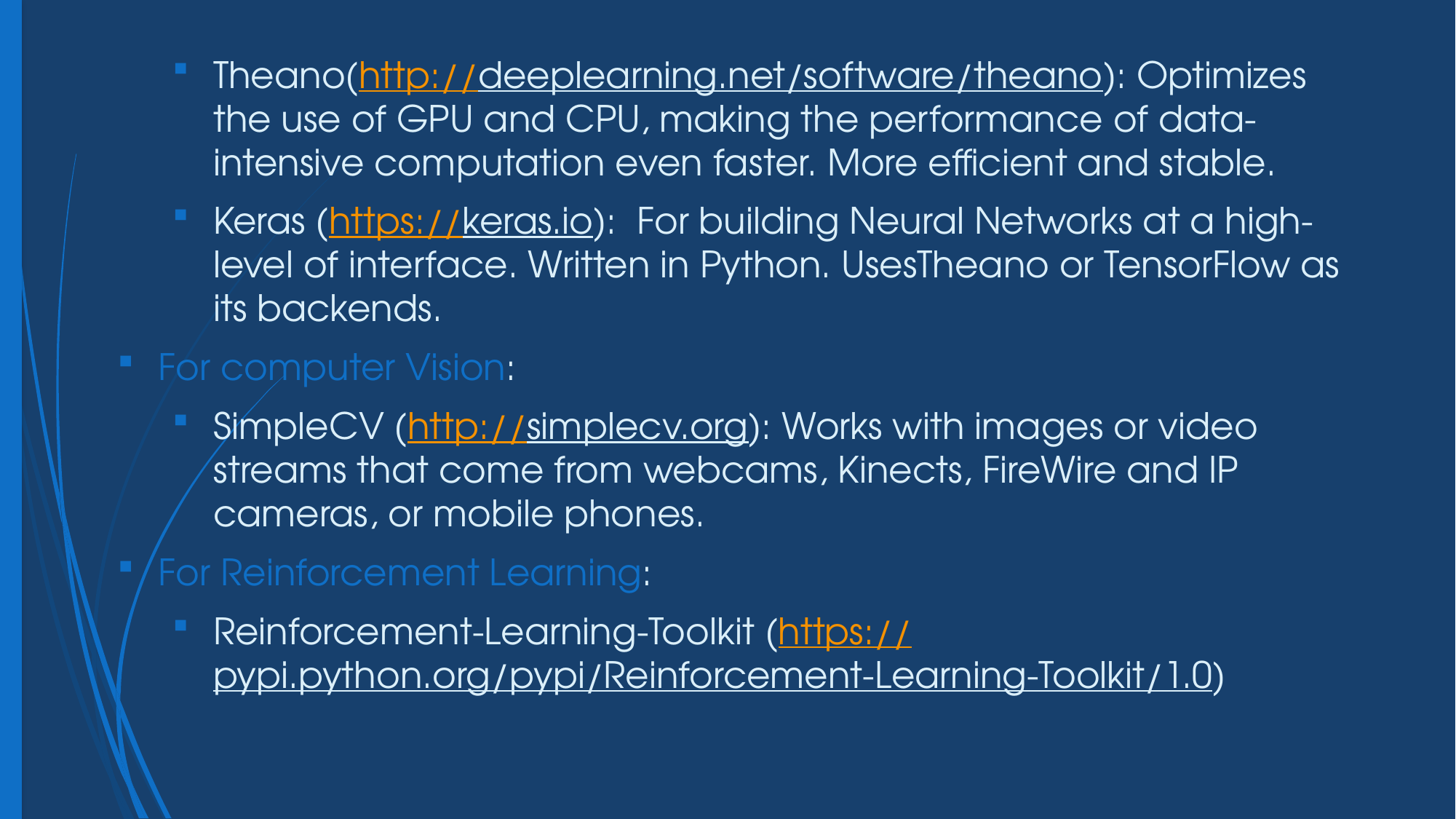

Theano(http://deeplearning.net/software/theano): Optimizes the use of GPU and CPU, making the performance of data-intensive computation even faster. More efficient and stable.
Keras (https://keras.io):  For building Neural Networks at a high-level of interface. Written in Python. UsesTheano or TensorFlow as its backends.
For computer Vision:
SimpleCV (http://simplecv.org): Works with images or video streams that come from webcams, Kinects, FireWire and IP cameras, or mobile phones.
For Reinforcement Learning:
Reinforcement-Learning-Toolkit (https://pypi.python.org/pypi/Reinforcement-Learning-Toolkit/1.0)